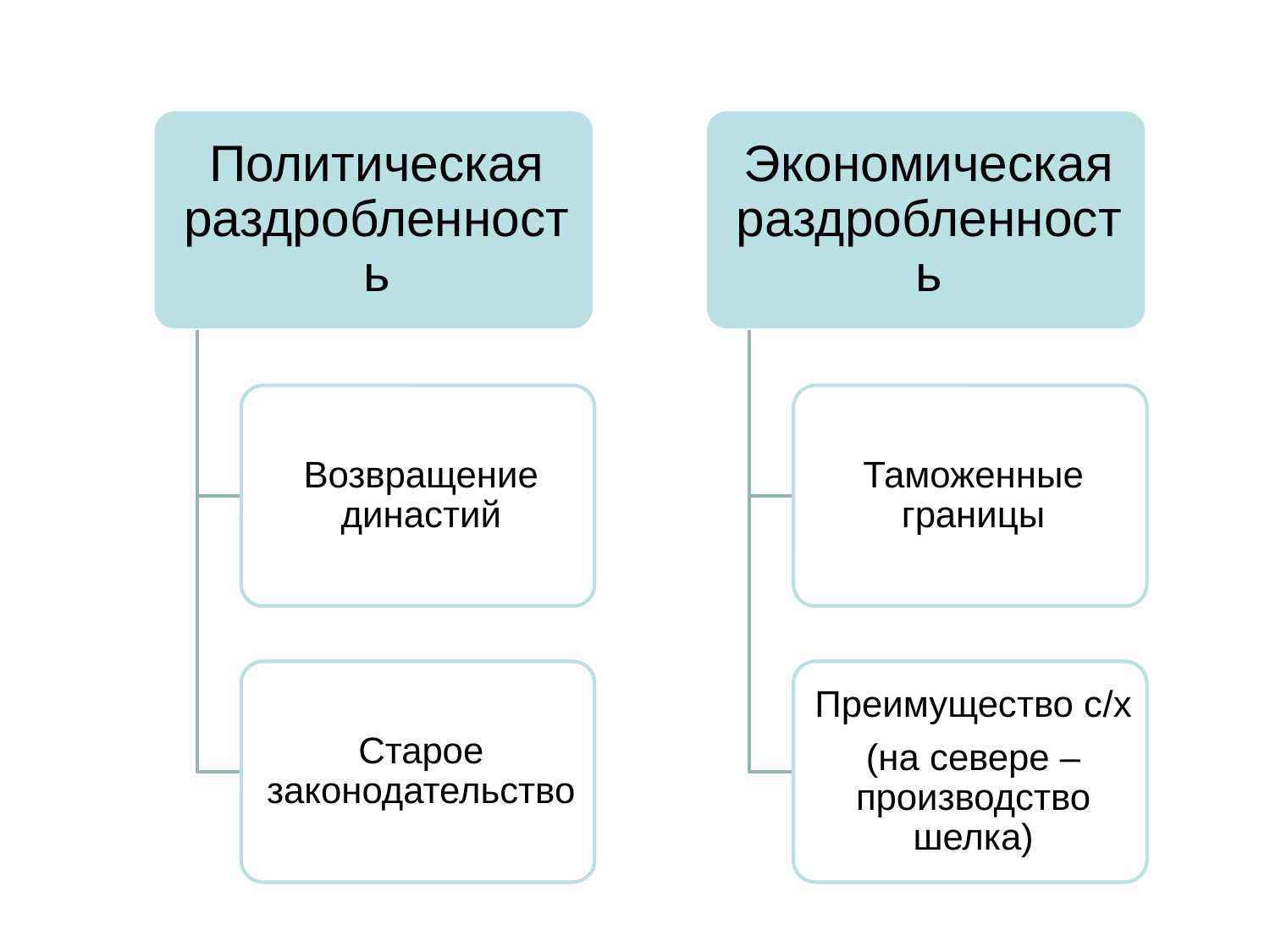

Политическая раздробленность
Возвращение династий
Старое законодательство
Экономическая раздробленность
Таможенные границы
Преимущество с/х
(на севере – производство шелка)